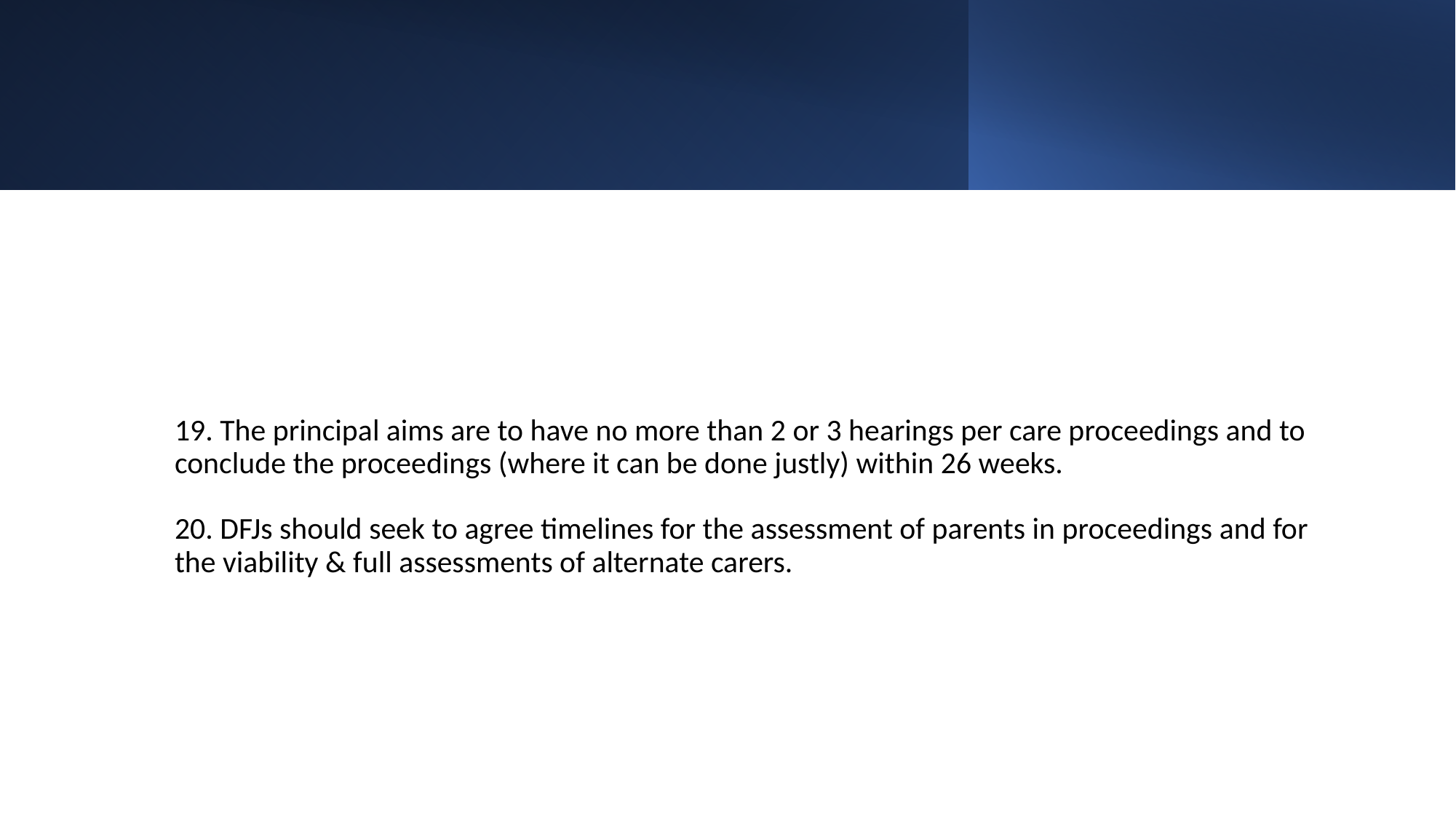

19. The principal aims are to have no more than 2 or 3 hearings per care proceedings and to conclude the proceedings (where it can be done justly) within 26 weeks.

20. DFJs should seek to agree timelines for the assessment of parents in proceedings and for the viability & full assessments of alternate carers.